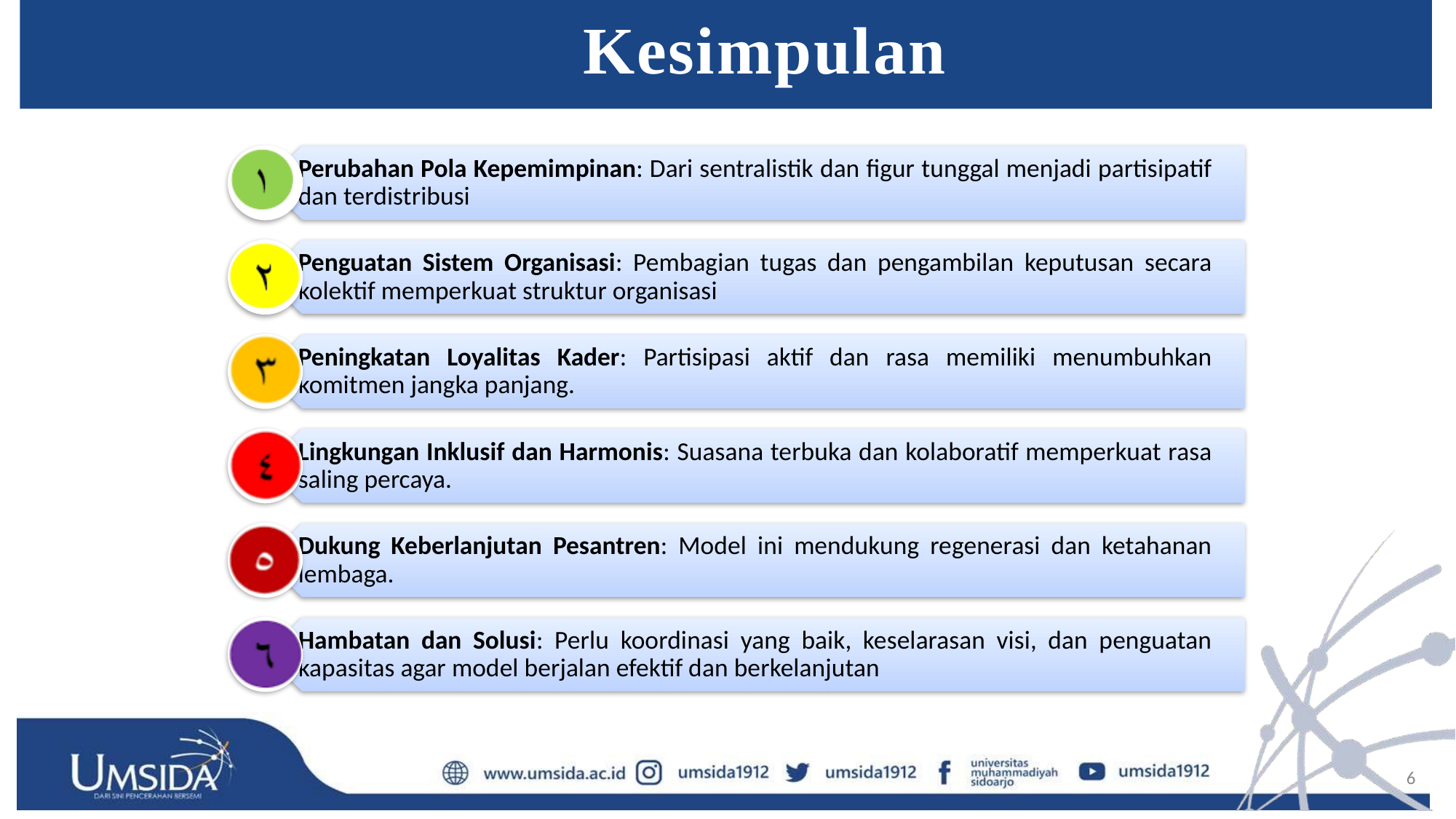

# Kesimpulan
Perubahan Pola Kepemimpinan: Dari sentralistik dan figur tunggal menjadi partisipatif dan terdistribusi
Penguatan Sistem Organisasi: Pembagian tugas dan pengambilan keputusan secara kolektif memperkuat struktur organisasi
Peningkatan Loyalitas Kader: Partisipasi aktif dan rasa memiliki menumbuhkan komitmen jangka panjang.
Lingkungan Inklusif dan Harmonis: Suasana terbuka dan kolaboratif memperkuat rasa saling percaya.
Dukung Keberlanjutan Pesantren: Model ini mendukung regenerasi dan ketahanan lembaga.
Hambatan dan Solusi: Perlu koordinasi yang baik, keselarasan visi, dan penguatan kapasitas agar model berjalan efektif dan berkelanjutan
6